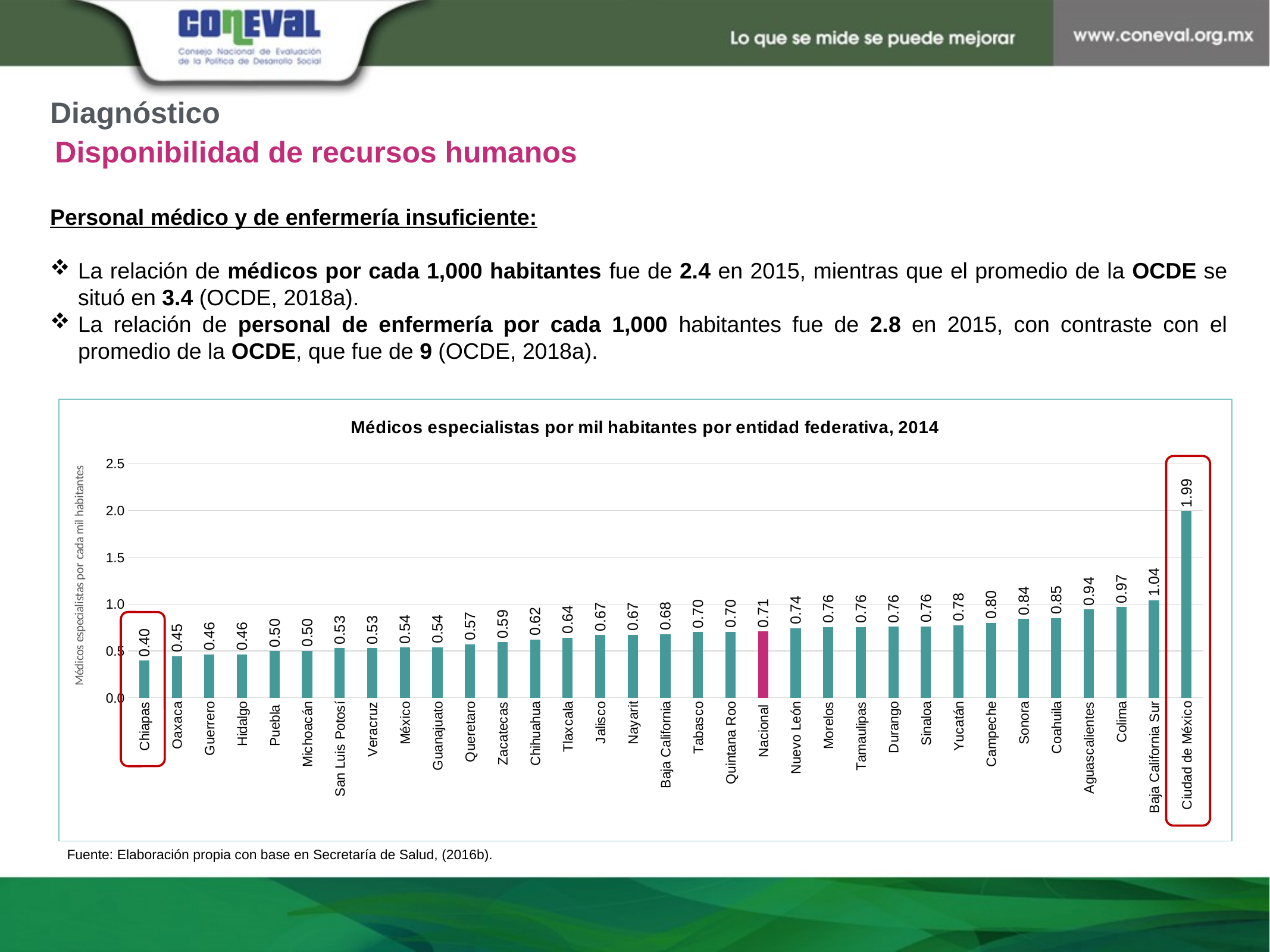

Diagnóstico
Disponibilidad de recursos humanos
Personal médico y de enfermería insuficiente:

La relación de médicos por cada 1,000 habitantes fue de 2.4 en 2015, mientras que el promedio de la OCDE se situó en 3.4 (OCDE, 2018a).
La relación de personal de enfermería por cada 1,000 habitantes fue de 2.8 en 2015, con contraste con el promedio de la OCDE, que fue de 9 (OCDE, 2018a).

### Chart: Médicos especialistas por mil habitantes por entidad federativa, 2014

| Category |  |
|---|---|
| Chiapas | 0.39660107640080683 |
| Oaxaca | 0.4455364025381562 |
| Guerrero | 0.4624004286741893 |
| Hidalgo | 0.4639817969339965 |
| Puebla  | 0.4982469308788172 |
| Michoacán | 0.500892946580236 |
| San Luis Potosí | 0.52928522627741 |
| Veracruz | 0.5300597092306427 |
| México | 0.5373390814379708 |
| Guanajuato | 0.5388659136547035 |
| Queretaro | 0.5707958542900883 |
| Zacatecas | 0.5936070043387344 |
| Chihuahua | 0.6223215595553574 |
| Tlaxcala | 0.6417434195779441 |
| Jalisco | 0.6718541955674743 |
| Nayarit | 0.6743247830566901 |
| Baja California | 0.680756732443658 |
| Tabasco | 0.703131856934122 |
| Quintana Roo | 0.7039780742447435 |
| Nacional  | 0.71 |
| Nuevo León | 0.7443769308964119 |
| Morelos | 0.7557739443336781 |
| Tamaulipas | 0.7568402848560462 |
| Durango | 0.7579550453503429 |
| Sinaloa | 0.761823453990051 |
| Yucatán | 0.7759933509753694 |
| Campeche | 0.8007726966276646 |
| Sonora | 0.8418426838697168 |
| Coahuila | 0.8524765128193008 |
| Aguascalientes | 0.9431777348758257 |
| Colima | 0.9690824519871629 |
| Baja California Sur | 1.0417829432478933 |
| Ciudad de México | 1.993752104479991 |
Fuente: Elaboración propia con base en Secretaría de Salud, (2016b).